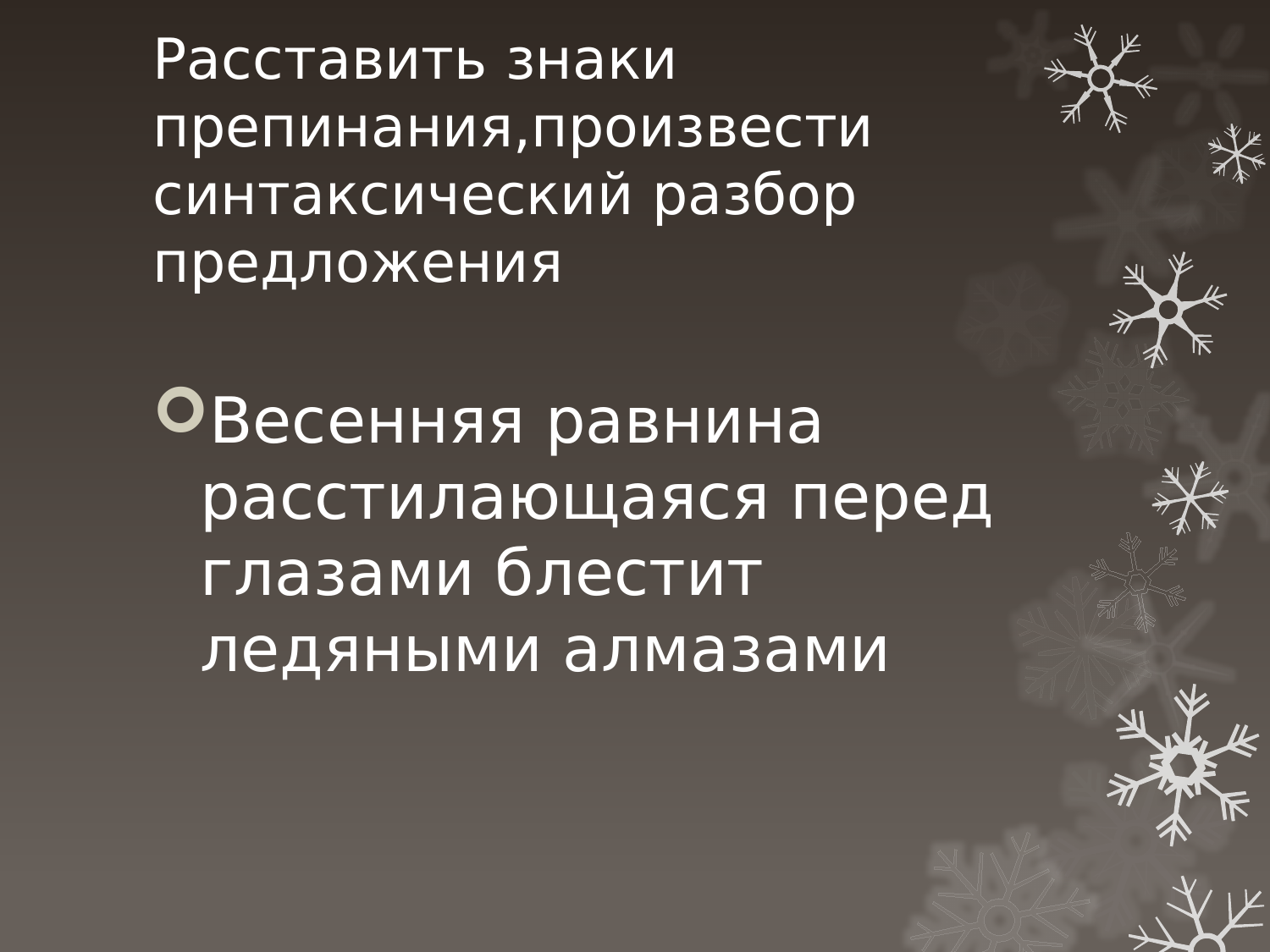

# Расставить знаки препинания,произвести синтаксический разбор предложения
Весенняя равнина расстилающаяся перед глазами блестит ледяными алмазами